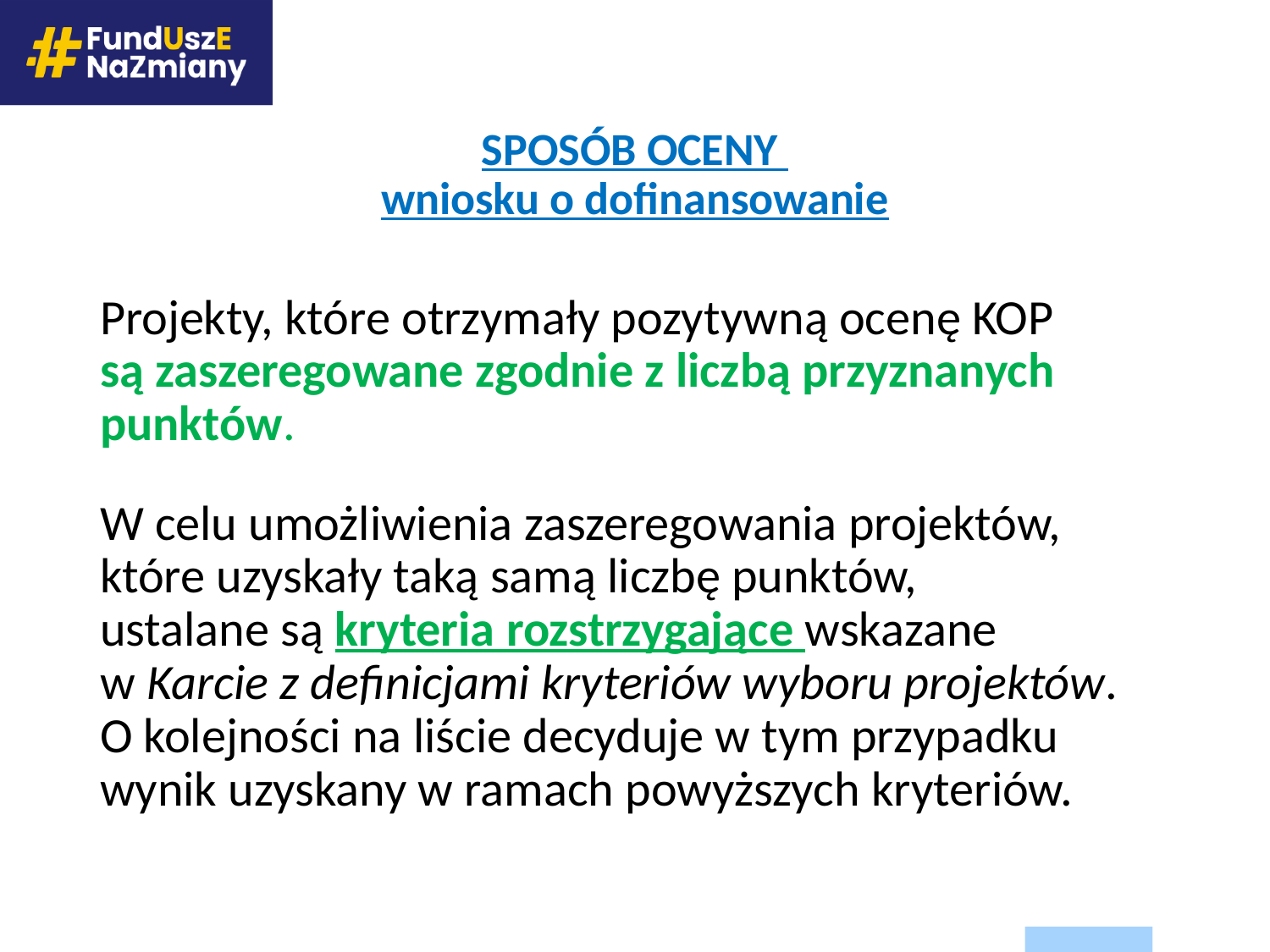

# SPOSÓB OCENY wniosku o dofinansowanie
Projekty, które otrzymały pozytywną ocenę KOP
są zaszeregowane zgodnie z liczbą przyznanych punktów.

W celu umożliwienia zaszeregowania projektów, które uzyskały taką samą liczbę punktów,
ustalane są kryteria rozstrzygające wskazane
w Karcie z definicjami kryteriów wyboru projektów.
O kolejności na liście decyduje w tym przypadku wynik uzyskany w ramach powyższych kryteriów.